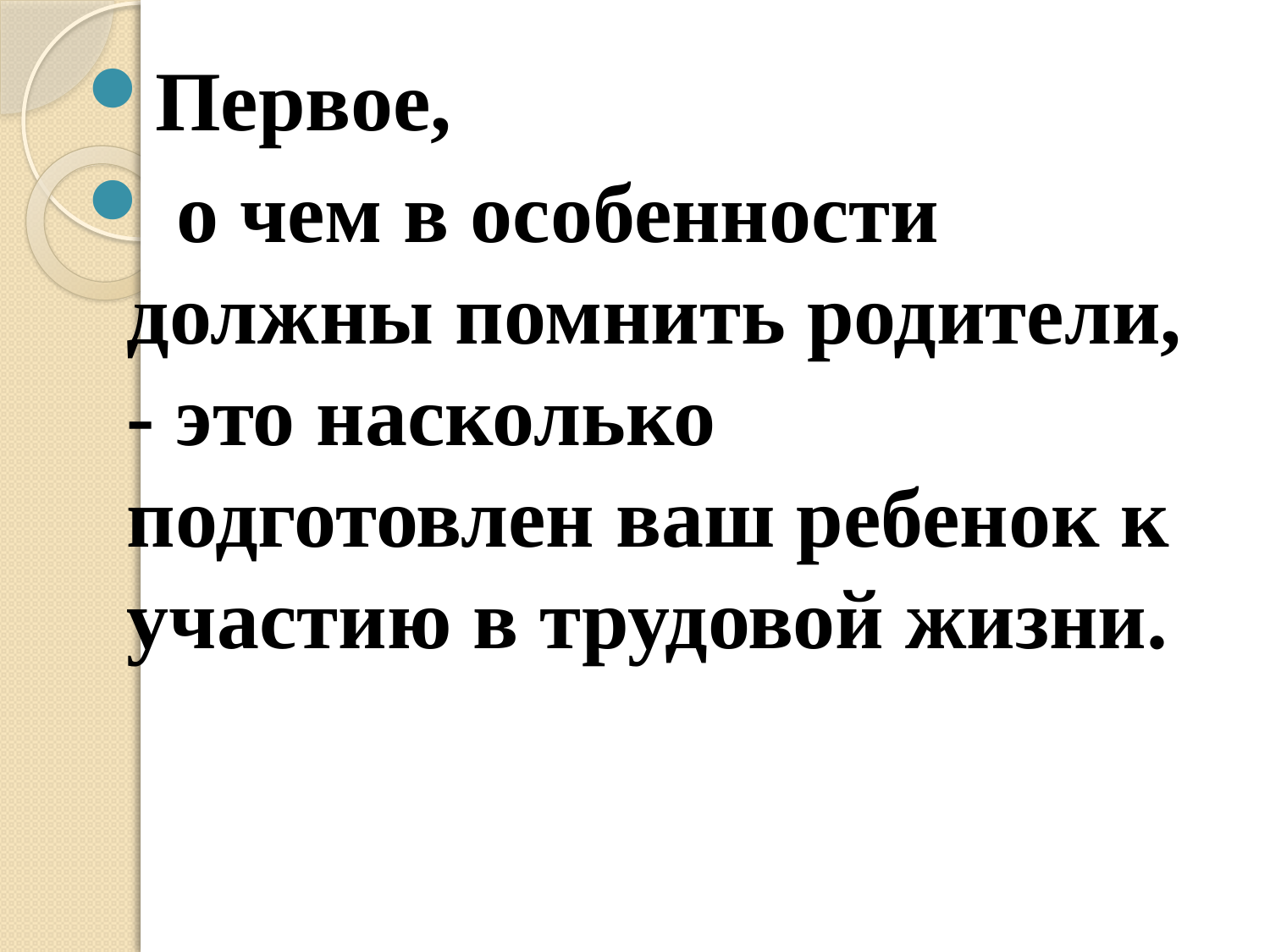

#
Первое,
 о чем в особенности должны помнить родители, - это насколько подготовлен ваш ребенок к участию в трудовой жизни.